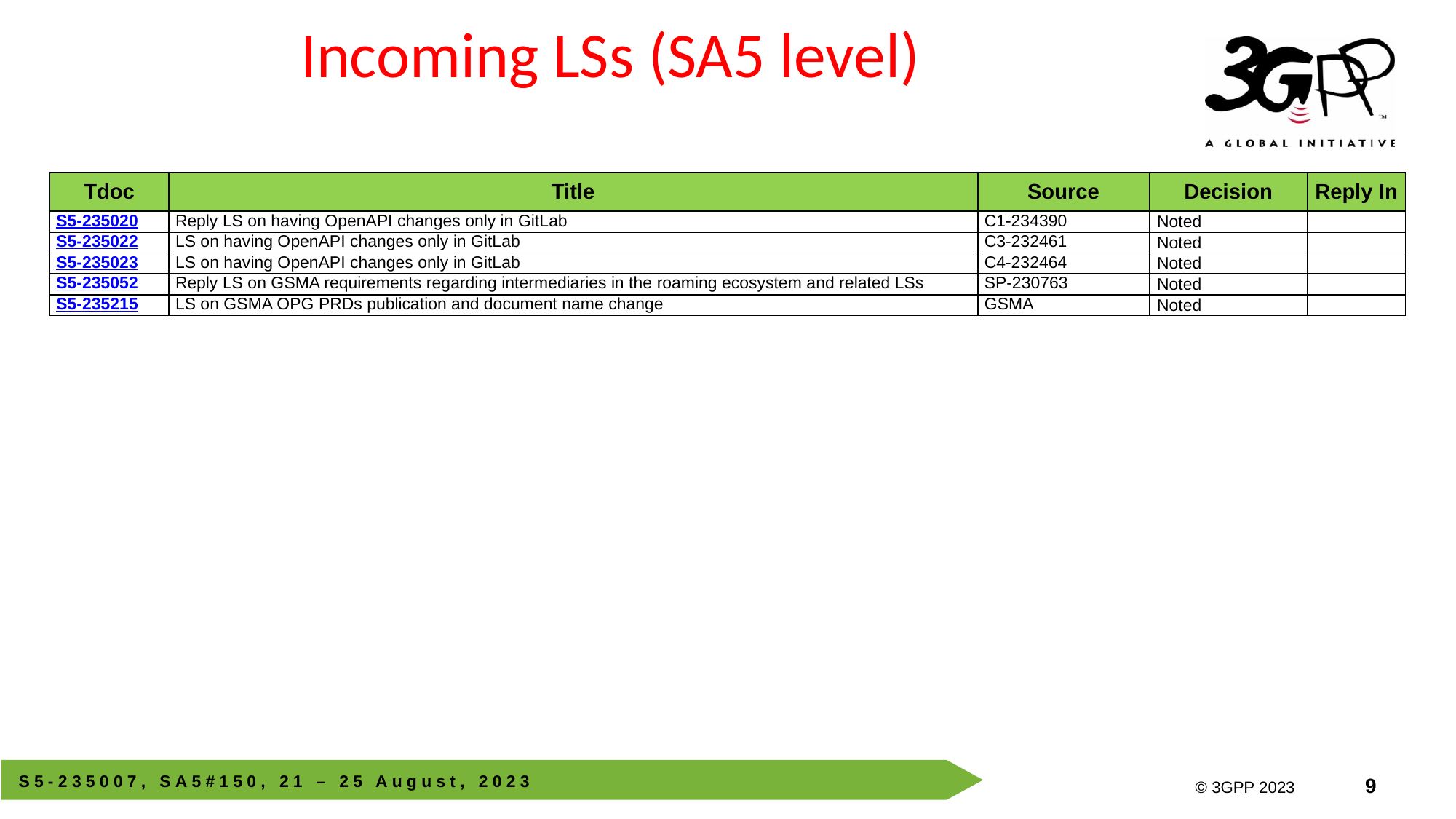

# Incoming LSs (SA5 level)
| Tdoc | Title | Source | Decision | Reply In |
| --- | --- | --- | --- | --- |
| S5-235020 | Reply LS on having OpenAPI changes only in GitLab | C1-234390 | Noted |  |
| S5-235022 | LS on having OpenAPI changes only in GitLab | C3-232461 | Noted |  |
| S5-235023 | LS on having OpenAPI changes only in GitLab | C4-232464 | Noted |  |
| S5-235052 | Reply LS on GSMA requirements regarding intermediaries in the roaming ecosystem and related LSs | SP-230763 | Noted |  |
| S5-235215 | LS on GSMA OPG PRDs publication and document name change | GSMA | Noted |  |